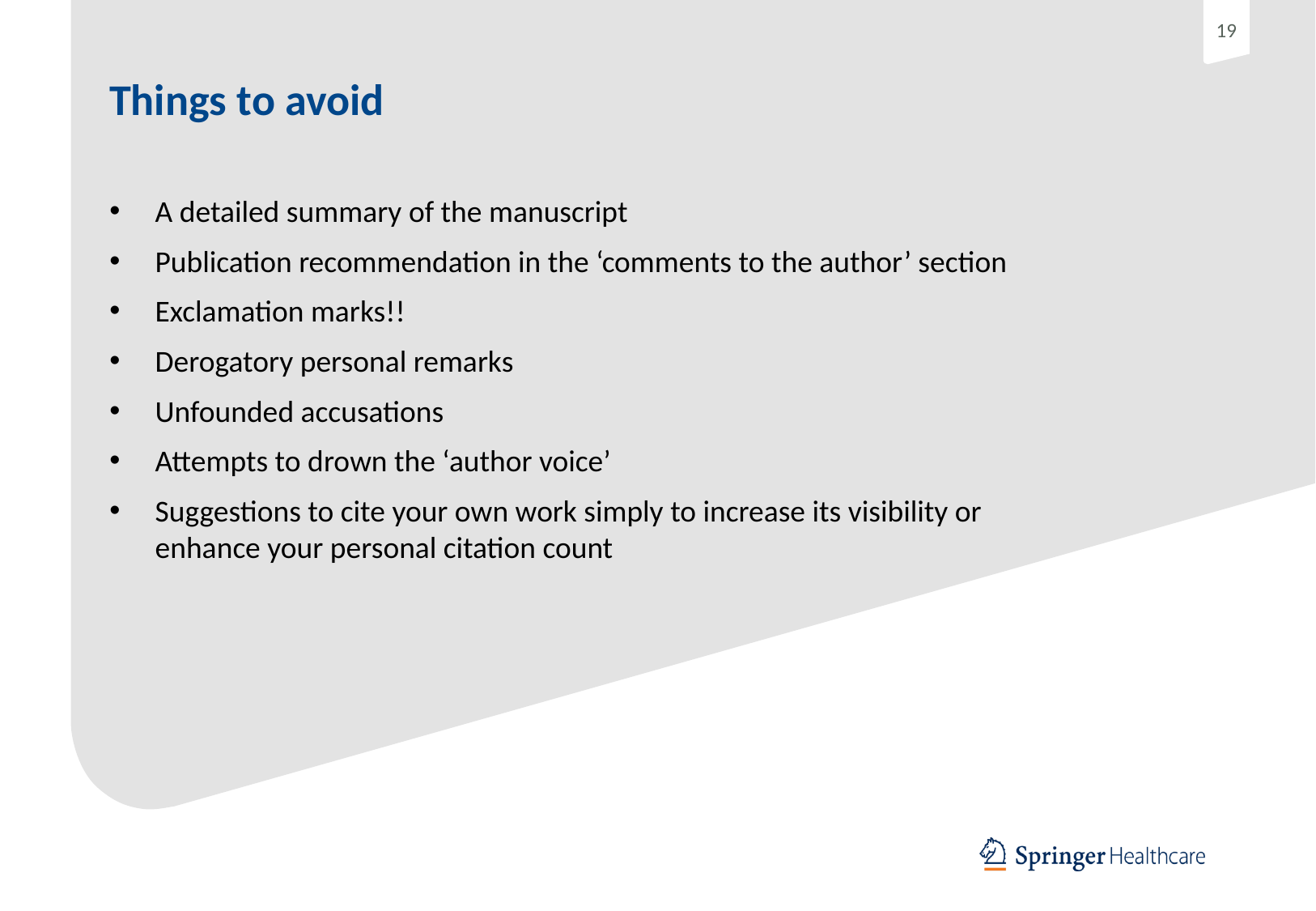

# Things to avoid
A detailed summary of the manuscript
Publication recommendation in the ‘comments to the author’ section
Exclamation marks!!
Derogatory personal remarks
Unfounded accusations
Attempts to drown the ‘author voice’
Suggestions to cite your own work simply to increase its visibility or enhance your personal citation count